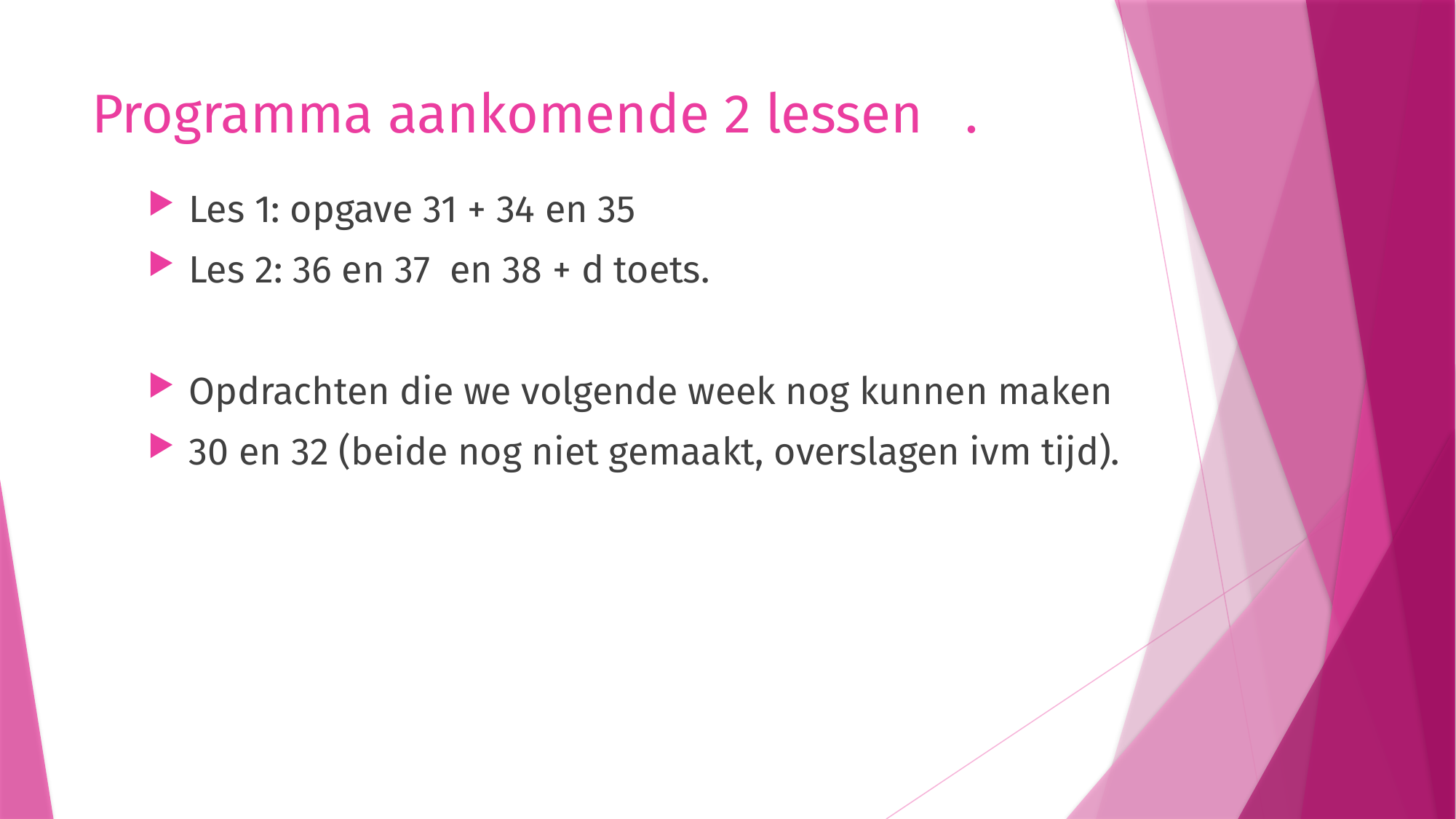

# Programma aankomende 2 lessen	.
Les 1: opgave 31 + 34 en 35
Les 2: 36 en 37  en 38 + d toets.

Opdrachten die we volgende week nog kunnen maken
30 en 32 (beide nog niet gemaakt, overslagen ivm tijd).